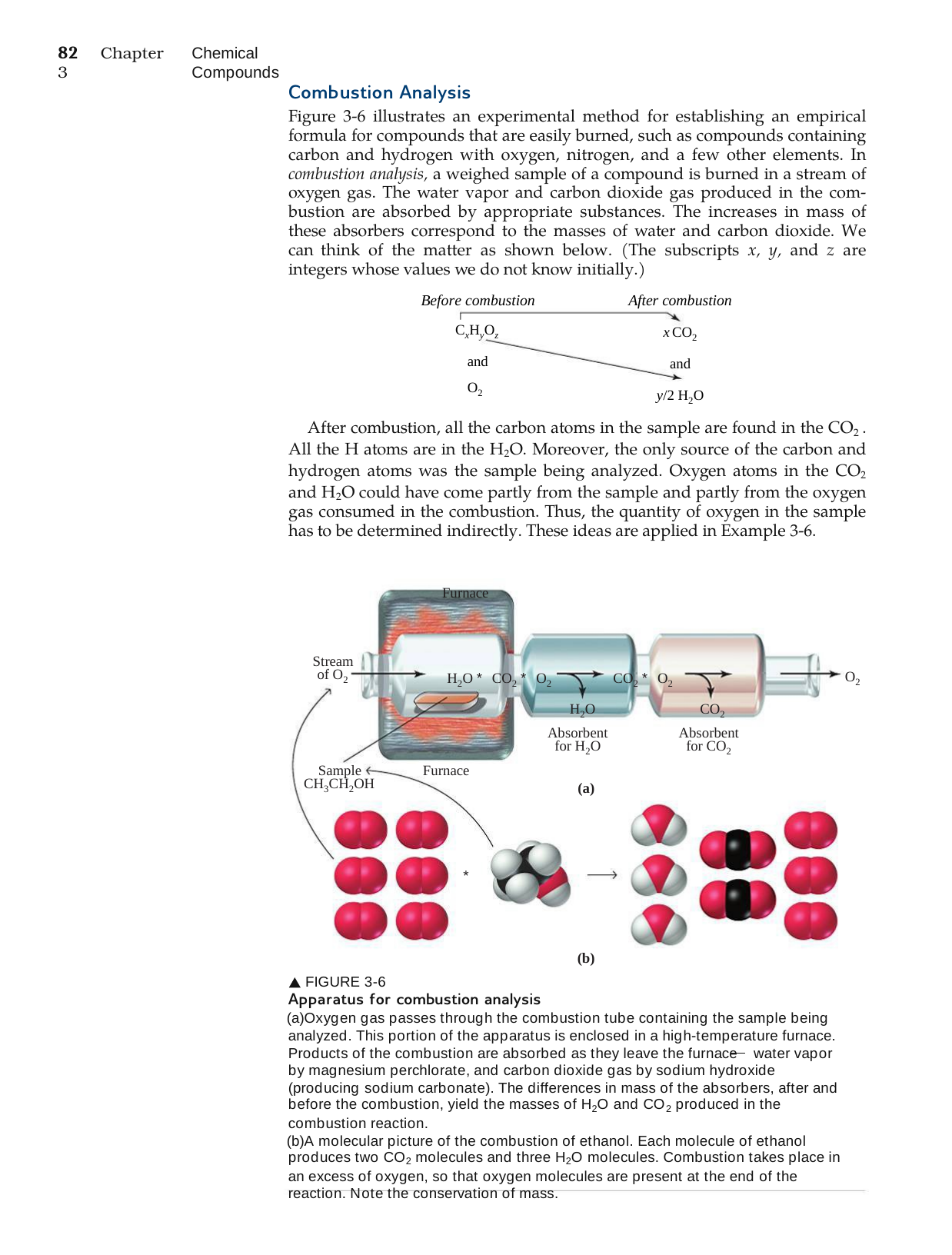

82	Chapter 3
Chemical Compounds
Combustion Analysis
Figure 3-6 illustrates an experimental method for establishing an empirical formula for compounds that are easily burned, such as compounds containing carbon and hydrogen with oxygen, nitrogen, and a few other elements. In combustion analysis, a weighed sample of a compound is burned in a stream of oxygen gas. The water vapor and carbon dioxide gas produced in the com- bustion are absorbed by appropriate substances. The increases in mass of these absorbers correspond to the masses of water and carbon dioxide. We can think of the matter as shown below. (The subscripts x, y, and z are integers whose values we do not know initially.)
Before combustion
CxHyOz and O2
After combustion
x CO2
and
y/2 H2O
After combustion, all the carbon atoms in the sample are found in the CO2 . All the H atoms are in the H2O. Moreover, the only source of the carbon and hydrogen atoms was the sample being analyzed. Oxygen atoms in the CO2 and H2O could have come partly from the sample and partly from the oxygen gas consumed in the combustion. Thus, the quantity of oxygen in the sample has to be determined indirectly. These ideas are applied in Example 3-6.

Furnace
Stream of O2
O2
H2O * CO2 * O2
CO2 * O2
H2O
Absorbent for H2O
CO2
Absorbent for CO2
Furnace
Sample CH3CH2OH
(a)
*
(b)
 FIGURE 3-6
Apparatus for combustion analysis
Oxygen gas passes through the combustion tube containing the sample being analyzed. This portion of the apparatus is enclosed in a high-temperature furnace. Products of the combustion are absorbed as they leave the furnace    water vapor by magnesium perchlorate, and carbon dioxide gas by sodium hydroxide (producing sodium carbonate). The differences in mass of the absorbers, after and before the combustion, yield the masses of H2O and CO2 produced in the combustion reaction.
A molecular picture of the combustion of ethanol. Each molecule of ethanol produces two CO2 molecules and three H2O molecules. Combustion takes place in
an excess of oxygen, so that oxygen molecules are present at the end of the reaction. Note the conservation of mass.